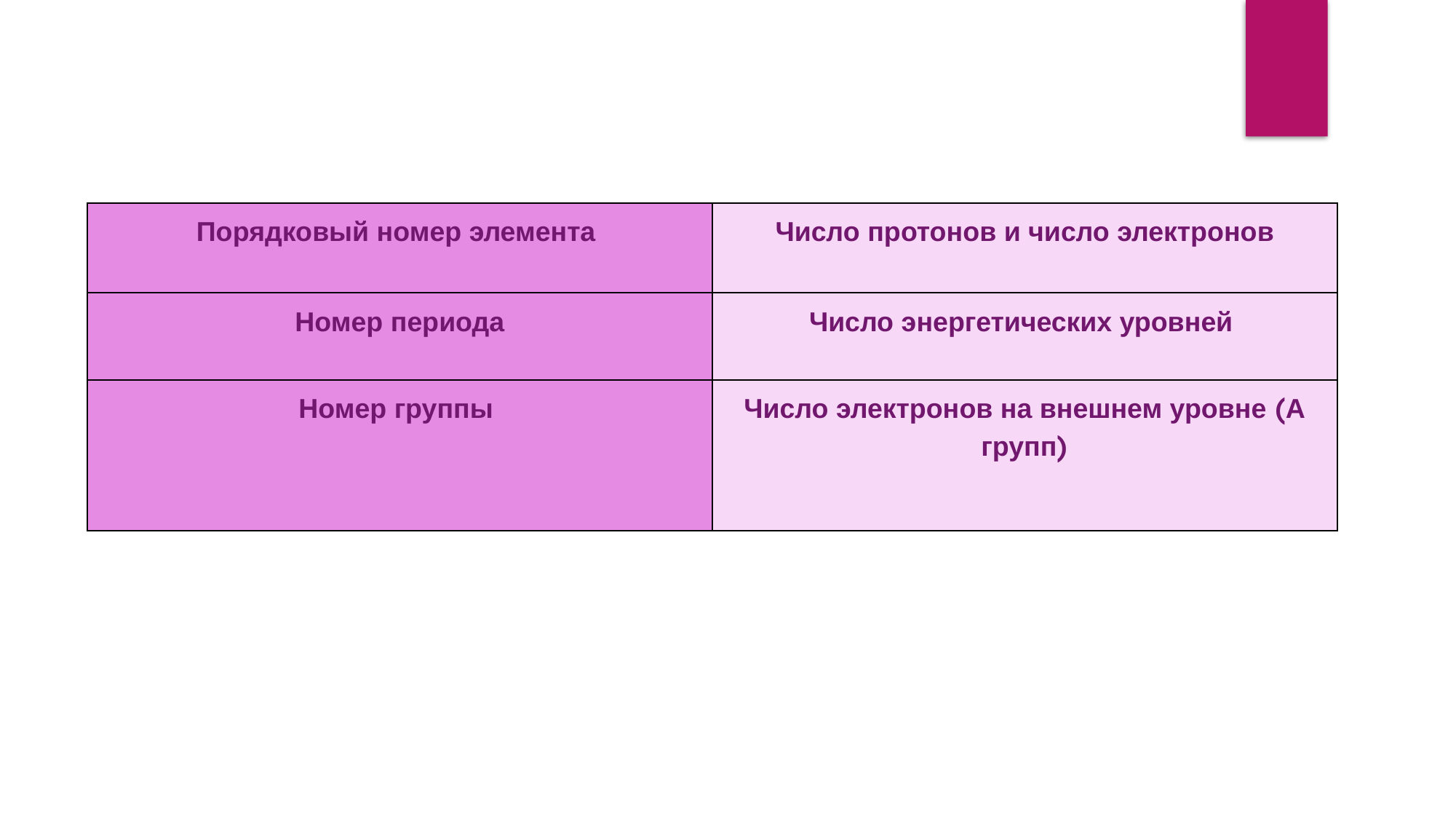

| Порядковый номер элемента | Число протонов и число электронов |
| --- | --- |
| Номер периода | Число энергетических уровней |
| Номер группы | Число электронов на внешнем уровне (А групп) |